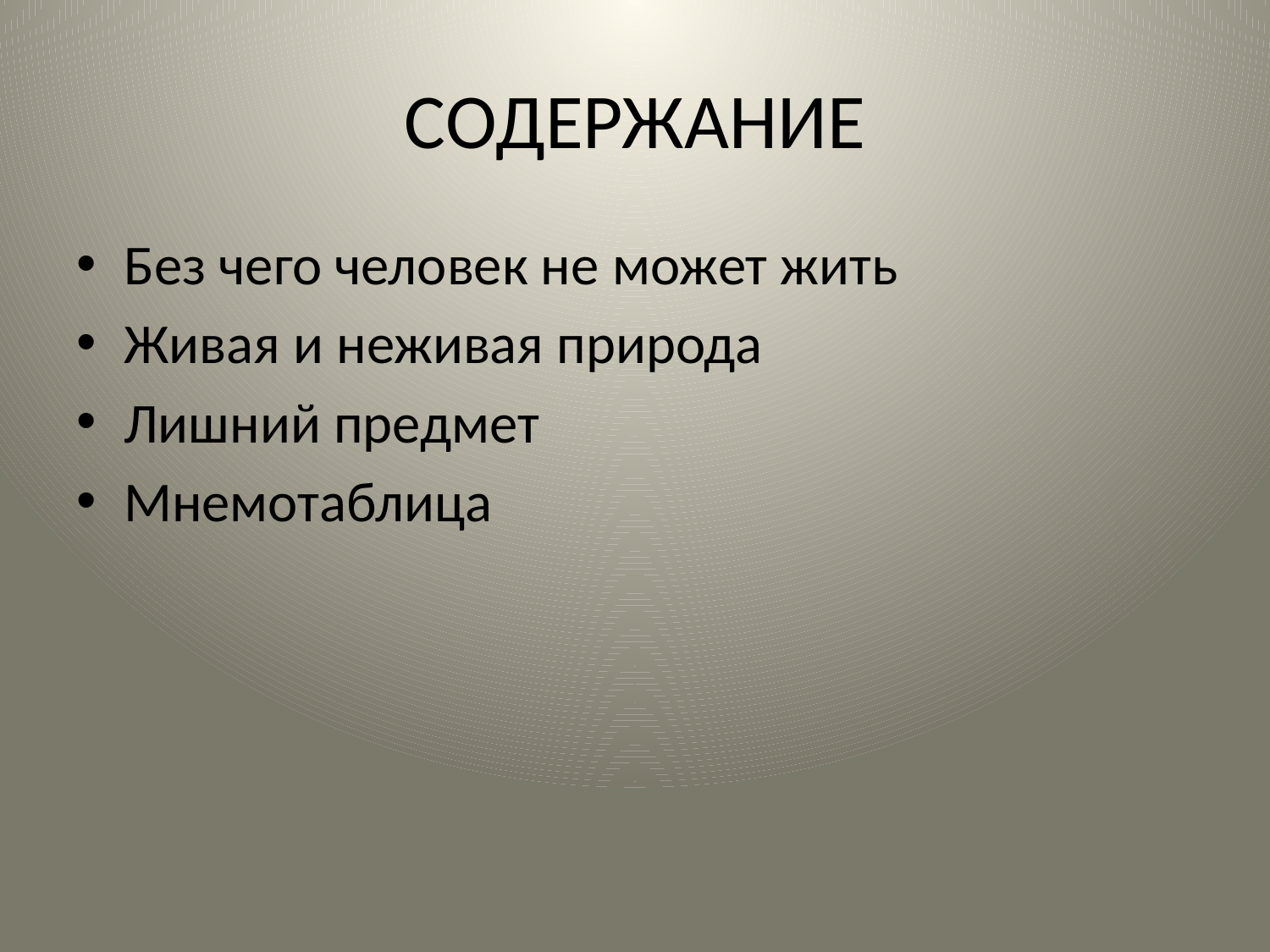

# СОДЕРЖАНИЕ
Без чего человек не может жить
Живая и неживая природа
Лишний предмет
Мнемотаблица